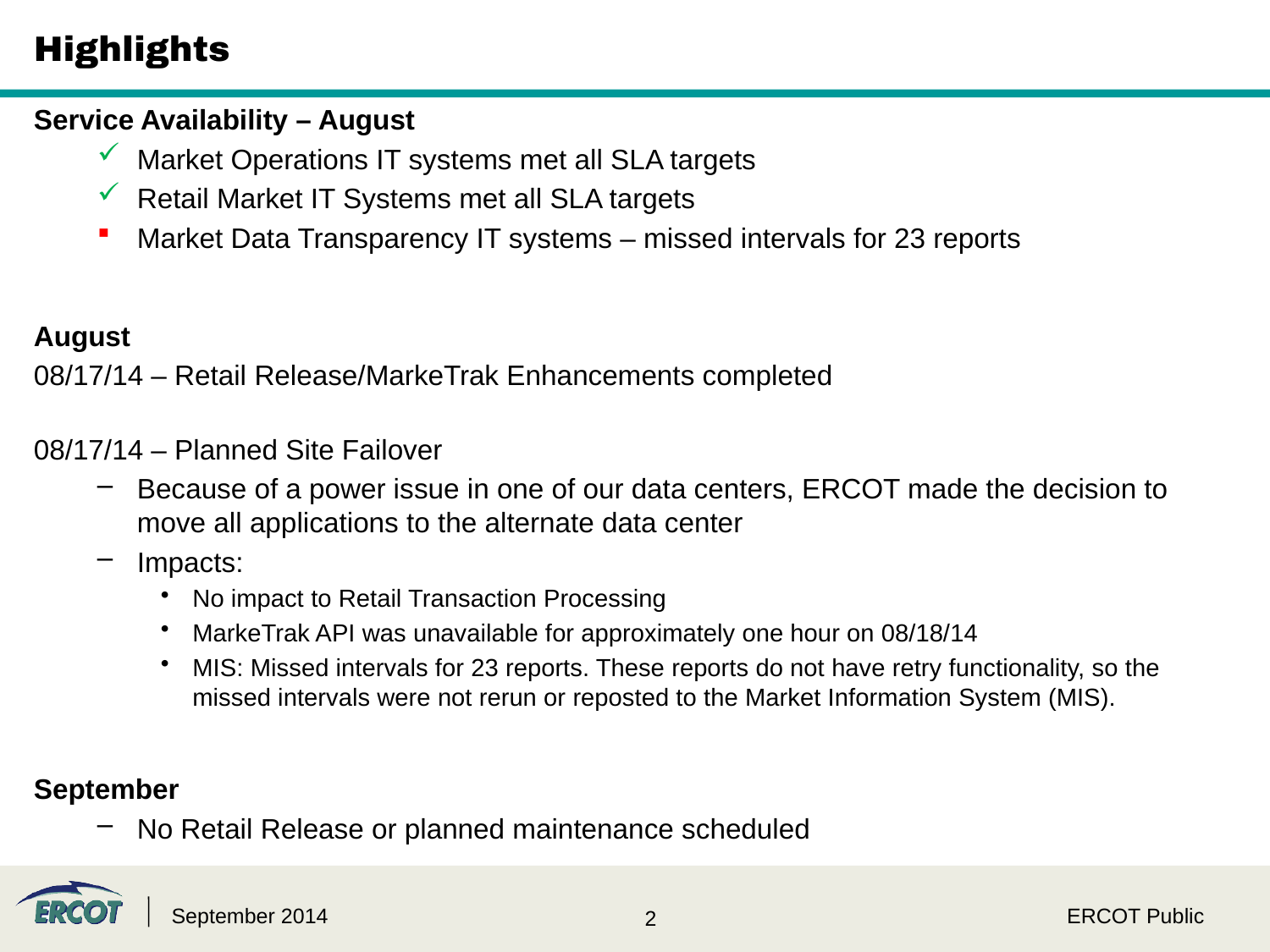

# Highlights
Service Availability – August
Market Operations IT systems met all SLA targets
Retail Market IT Systems met all SLA targets
Market Data Transparency IT systems – missed intervals for 23 reports

August
08/17/14 – Retail Release/MarkeTrak Enhancements completed

08/17/14 – Planned Site Failover
Because of a power issue in one of our data centers, ERCOT made the decision to move all applications to the alternate data center
Impacts:
No impact to Retail Transaction Processing
MarkeTrak API was unavailable for approximately one hour on 08/18/14
MIS: Missed intervals for 23 reports. These reports do not have retry functionality, so the missed intervals were not rerun or reposted to the Market Information System (MIS).

September
No Retail Release or planned maintenance scheduled

September 2014
ERCOT Public